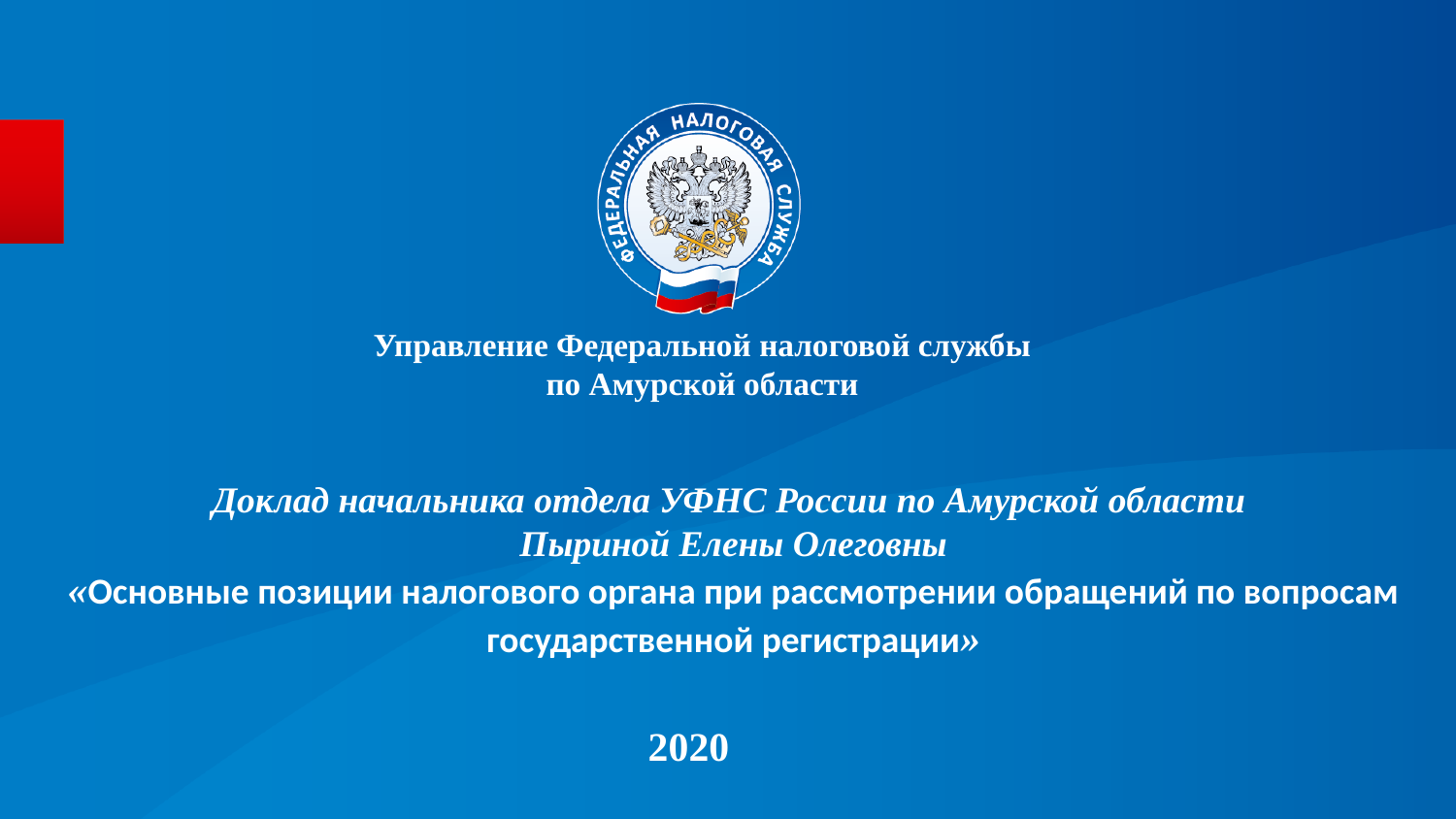

Управление Федеральной налоговой службы
по Амурской области
# Доклад начальника отдела УФНС России по Амурской области Пыриной Елены Олеговны «Основные позиции налогового органа при рассмотрении обращений по вопросам государственной регистрации»
2020